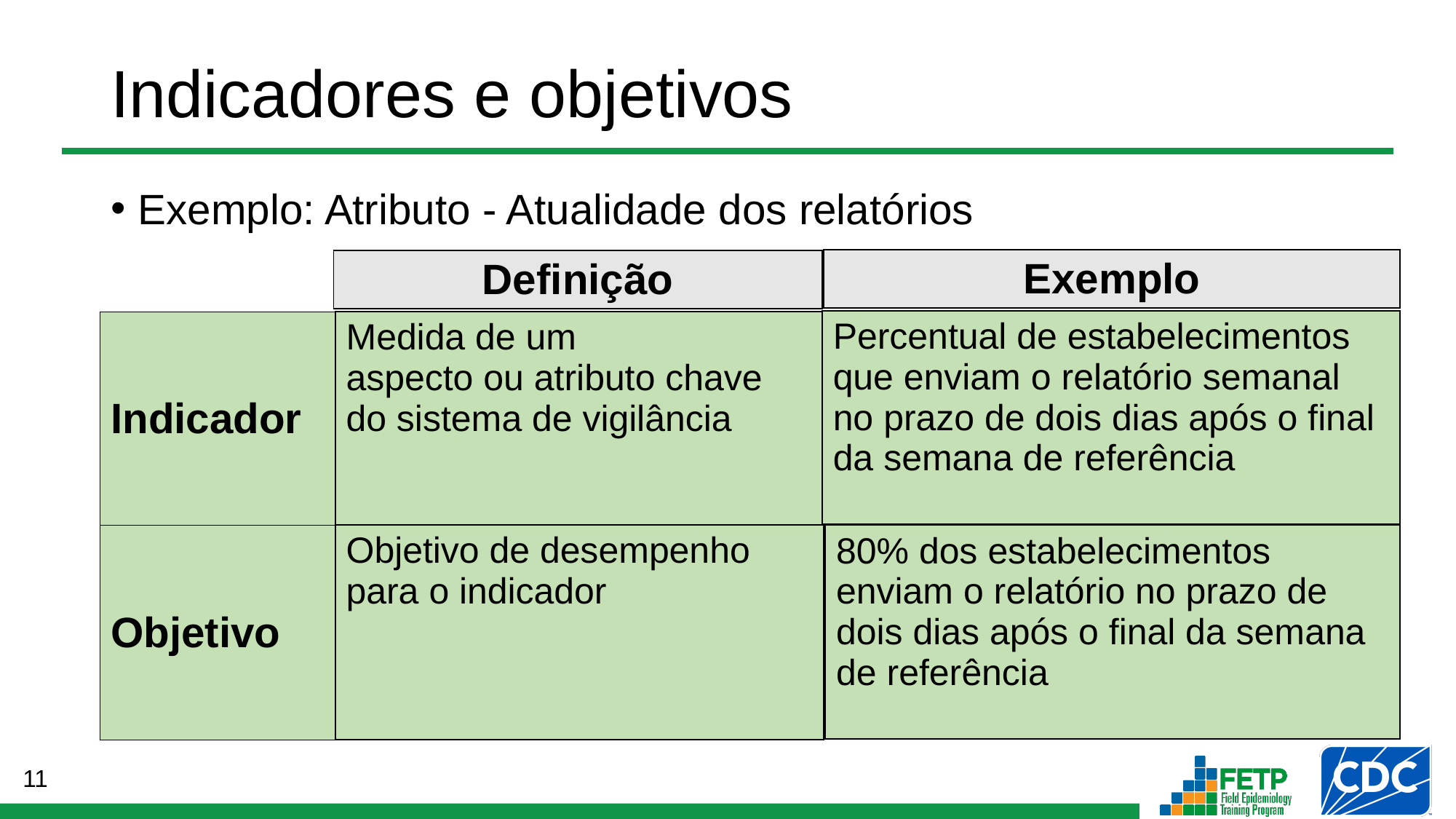

# Indicadores e objetivos
Exemplo: Atributo - Atualidade dos relatórios
| Exemplo |
| --- |
| Definição |
| --- |
| Percentual de estabelecimentos que enviam o relatório semanal no prazo de dois dias após o final da semana de referência |
| --- |
| Medida de um aspecto ou atributo chave do sistema de vigilância |
| --- |
| Indicador |
| --- |
| Objetivo de desempenho para o indicador |
| --- |
| 80% dos estabelecimentos enviam o relatório no prazo de dois dias após o final da semana de referência |
| --- |
| Objetivo |
| --- |